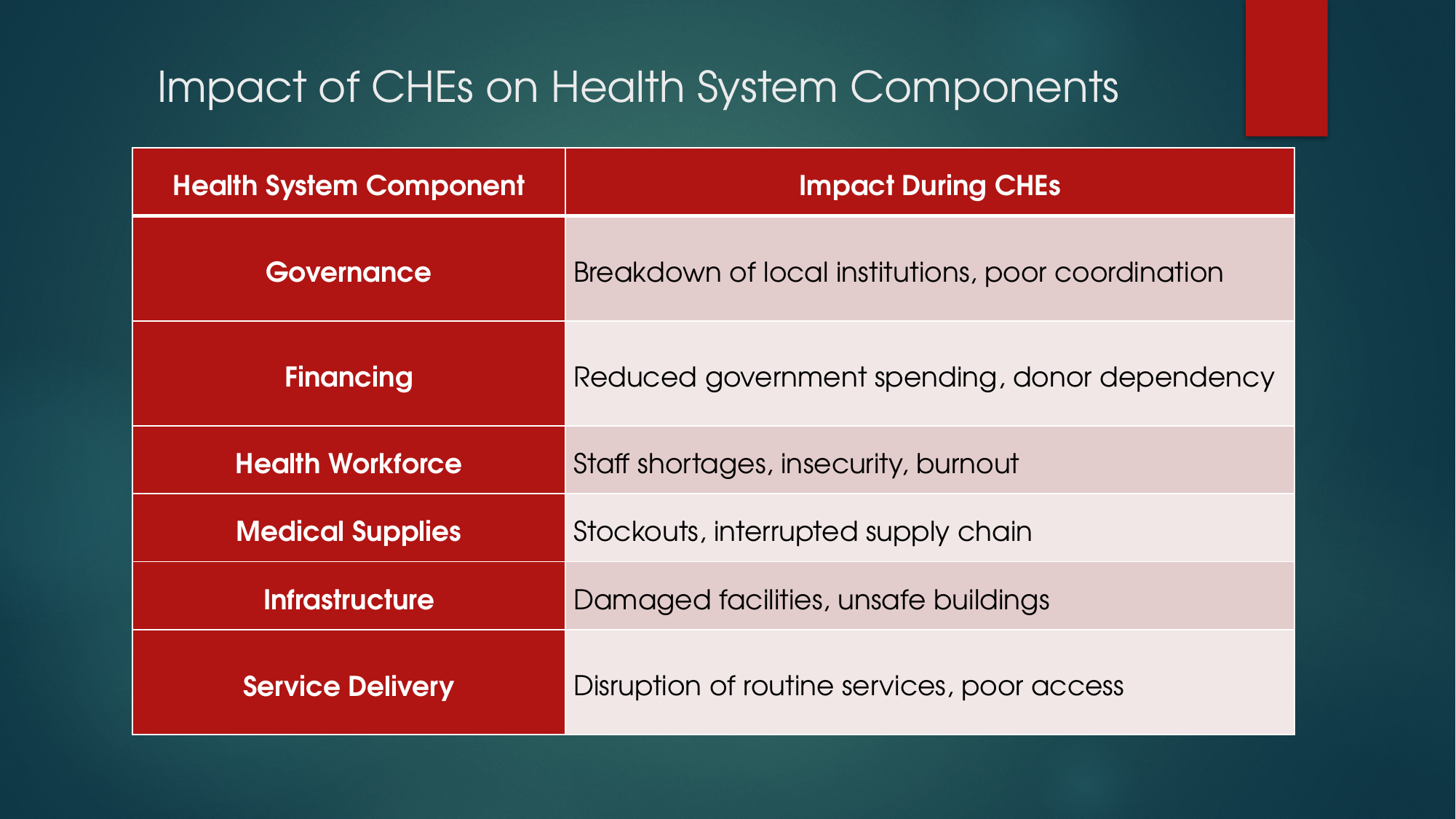

# Impact of CHEs on Health System Components
| Health System Component | Impact During CHEs |
| --- | --- |
| Governance | Breakdown of local institutions, poor coordination |
| Financing | Reduced government spending, donor dependency |
| Health Workforce | Staff shortages, insecurity, burnout |
| Medical Supplies | Stockouts, interrupted supply chain |
| Infrastructure | Damaged facilities, unsafe buildings |
| Service Delivery | Disruption of routine services, poor access |